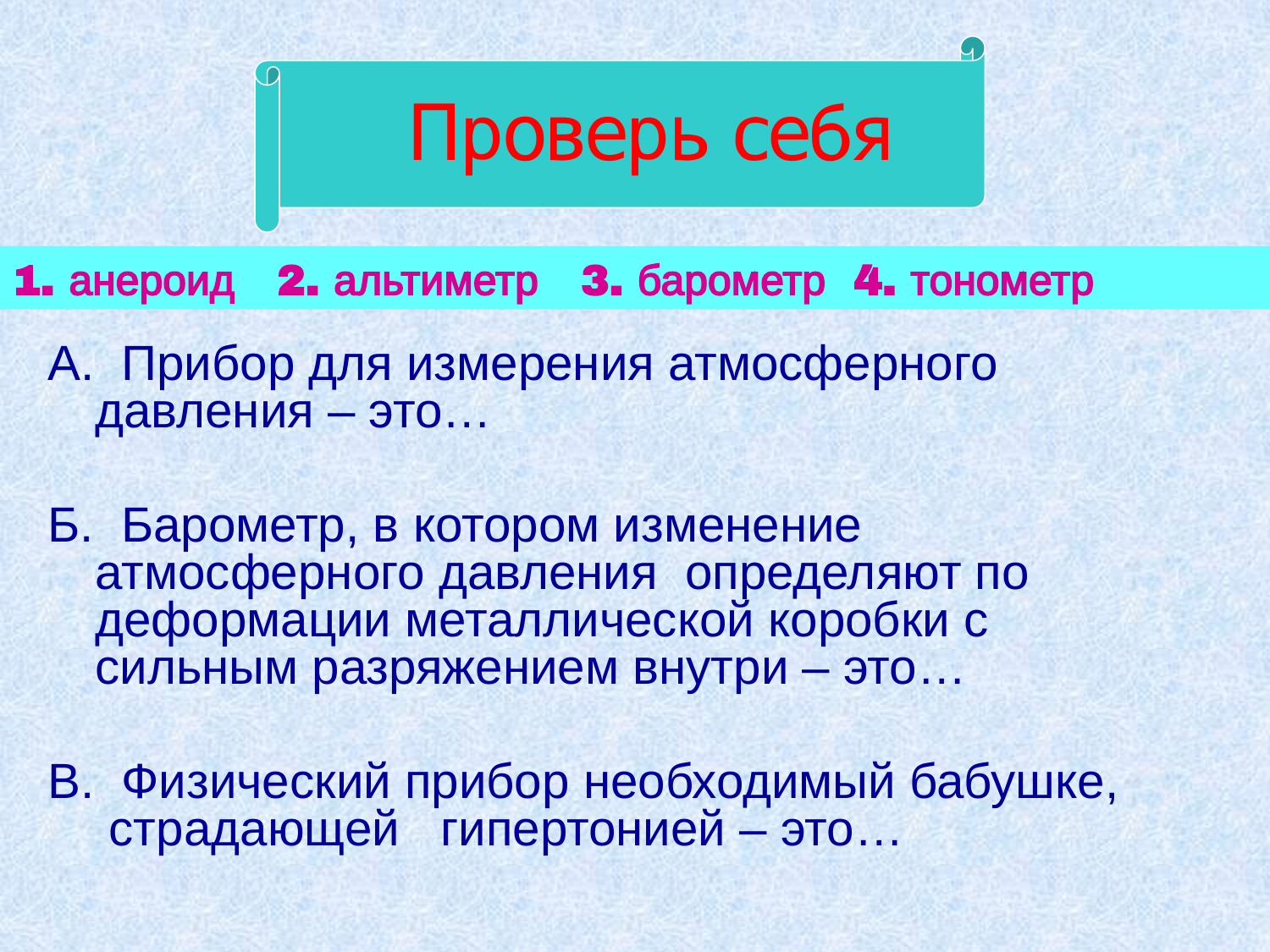

Проверь себя
1. анероид   2. альтиметр   3. барометр  4. тонометр
А.  Прибор для измерения атмосферного      давления – это…

Б.  Барометр, в котором изменение         атмосферного давления  определяют по деформации металлической коробки с   сильным разряжением внутри – это…

В.  Физический прибор необходимый бабушке,      страдающей   гипертонией – это…